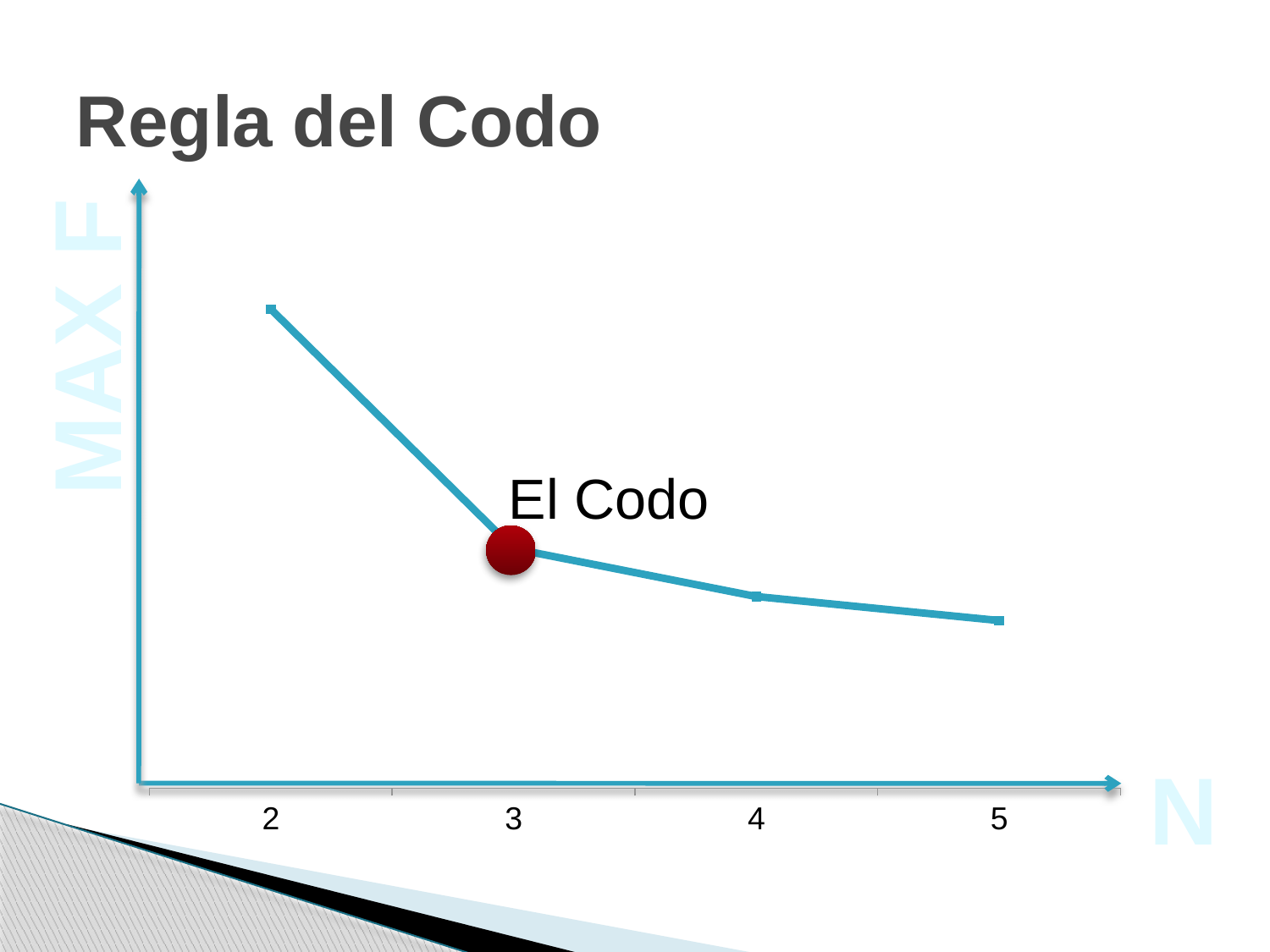

# Regla del Codo

### Chart

| Category | Max(F) |
|---|---|
| 2 | 10.0 |
| 3 | 5.0 |
| 4 | 4.0 |
| 5 | 3.5 |
MAX F
El Codo

N